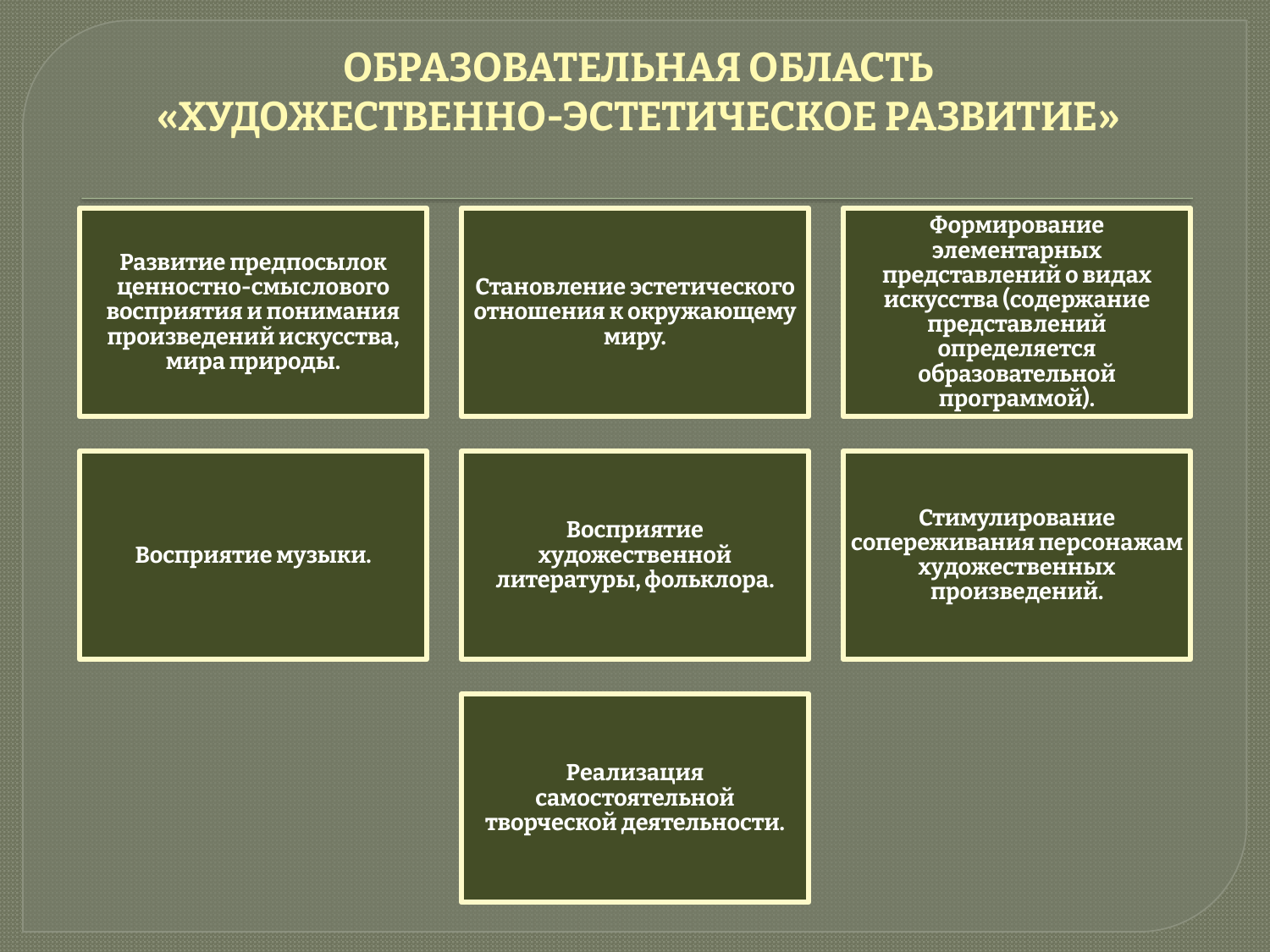

# ОБРАЗОВАТЕЛЬНАЯ ОБЛАСТЬ «ХУДОЖЕСТВЕННО-ЭСТЕТИЧЕСКОЕ РАЗВИТИЕ»
Развитие предпосылок ценностно-смыслового восприятия и понимания произведений искусства, мира природы.
Становление эстетического отношения к окружающему миру.
Формирование элементарных представлений о видах искусства (содержание представлений определяется образовательной программой).
Восприятие музыки.
Восприятие художественной литературы, фольклора.
Стимулирование сопереживания персонажам художественных произведений.
Реализация самостоятельной творческой деятельности.